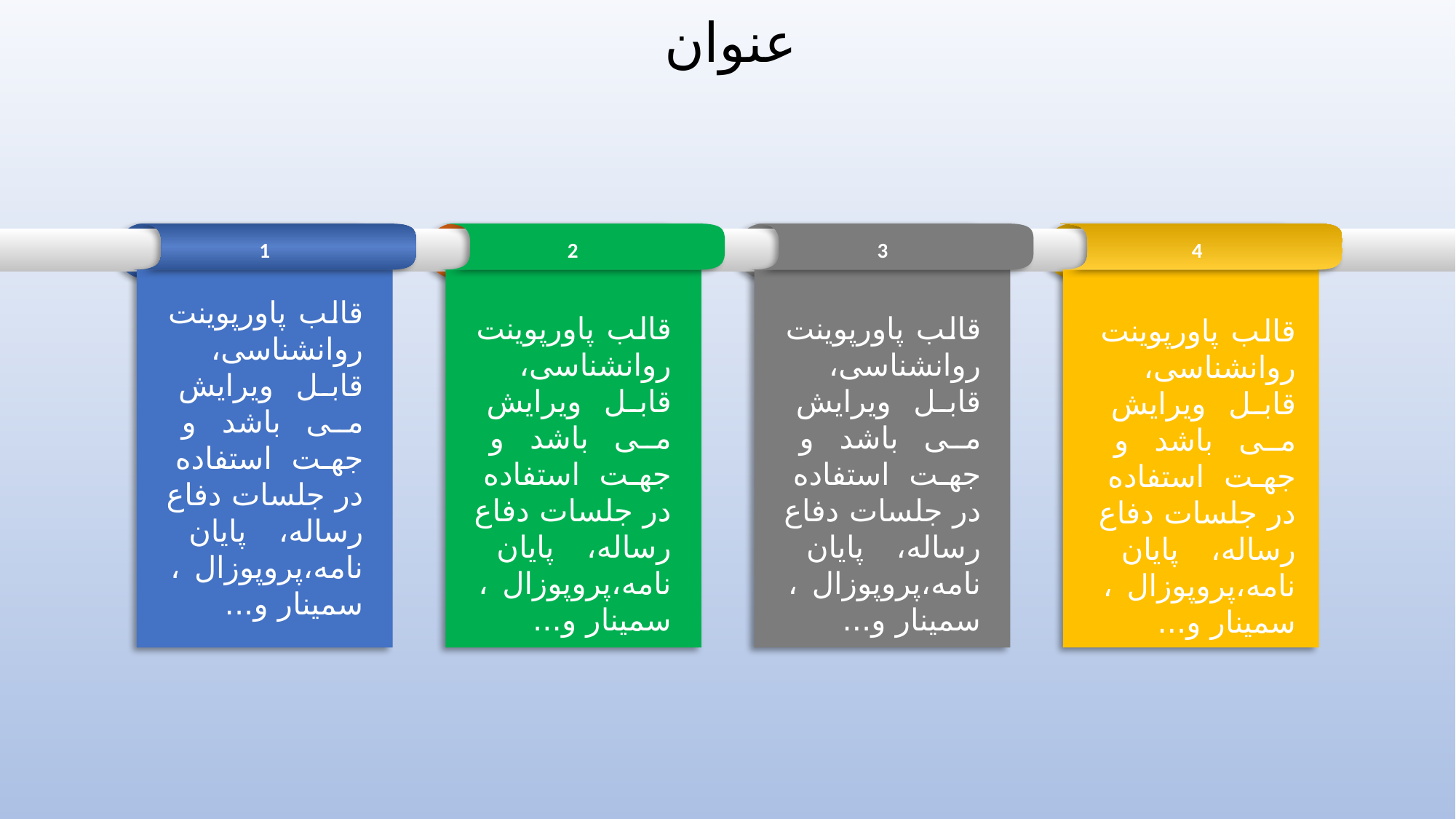

عنوان

1
2
3
4
قالب پاورپوينت روانشناسی، قابل ويرايش می باشد و جهت استفاده در جلسات دفاع رساله، پايان نامه،پروپوزال ، سمينار و...
قالب پاورپوينت روانشناسی، قابل ويرايش می باشد و جهت استفاده در جلسات دفاع رساله، پايان نامه،پروپوزال ، سمينار و...
قالب پاورپوينت روانشناسی، قابل ويرايش می باشد و جهت استفاده در جلسات دفاع رساله، پايان نامه،پروپوزال ، سمينار و...
قالب پاورپوينت روانشناسی، قابل ويرايش می باشد و جهت استفاده در جلسات دفاع رساله، پايان نامه،پروپوزال ، سمينار و...